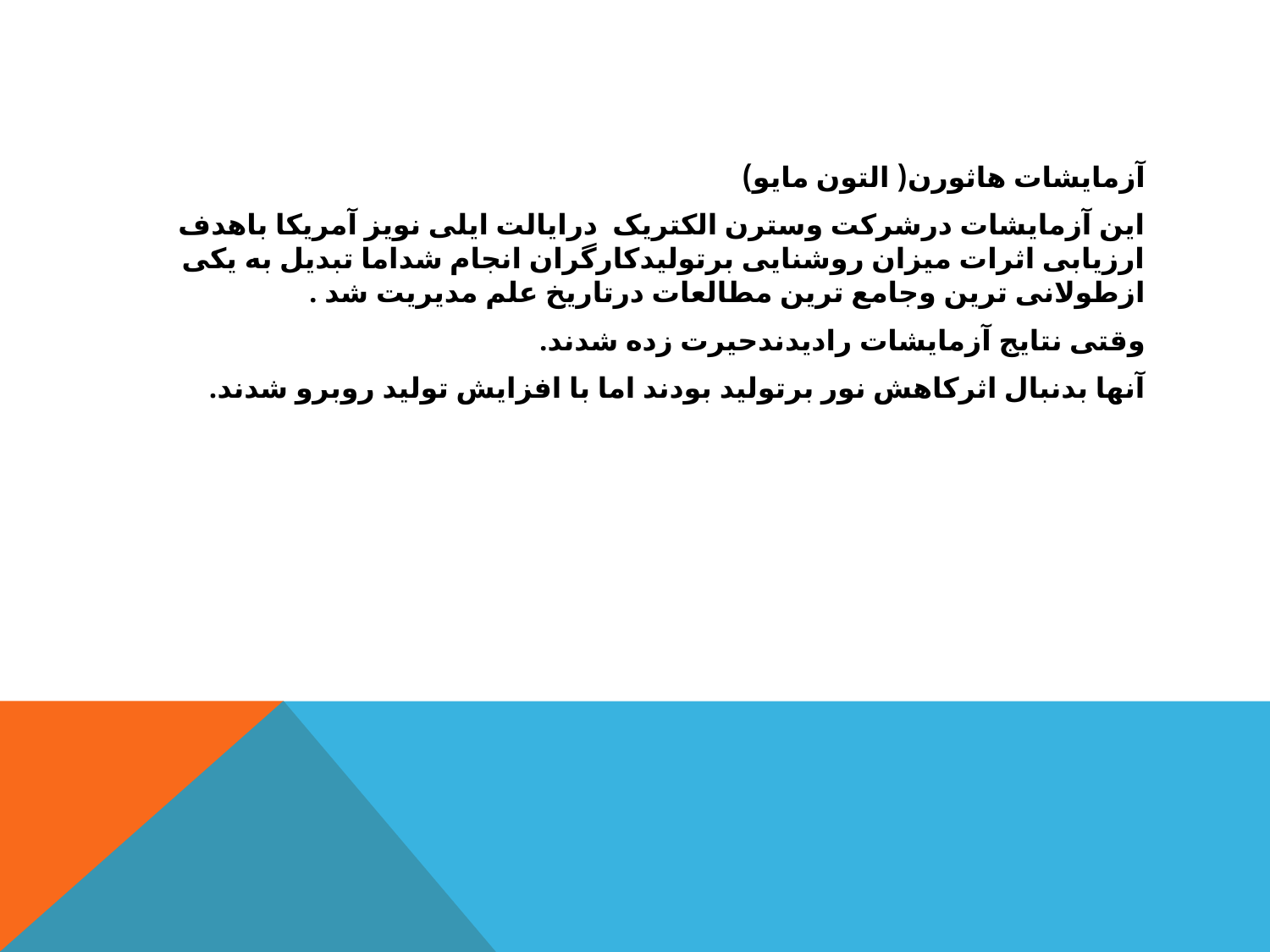

آزمایشات هاثورن( التون مایو)
این آزمایشات درشرکت وسترن الکتریک  درایالت ایلی نویز آمریکا باهدف ارزیابی اثرات میزان روشنایی برتولیدکارگران انجام شداما تبدیل به یکی ازطولانی ترین وجامع ترین مطالعات درتاریخ علم مدیریت شد .
وقتی نتایج آزمایشات رادیدندحیرت زده شدند.
آنها بدنبال اثرکاهش نور برتولید بودند اما با افزایش تولید روبرو شدند.